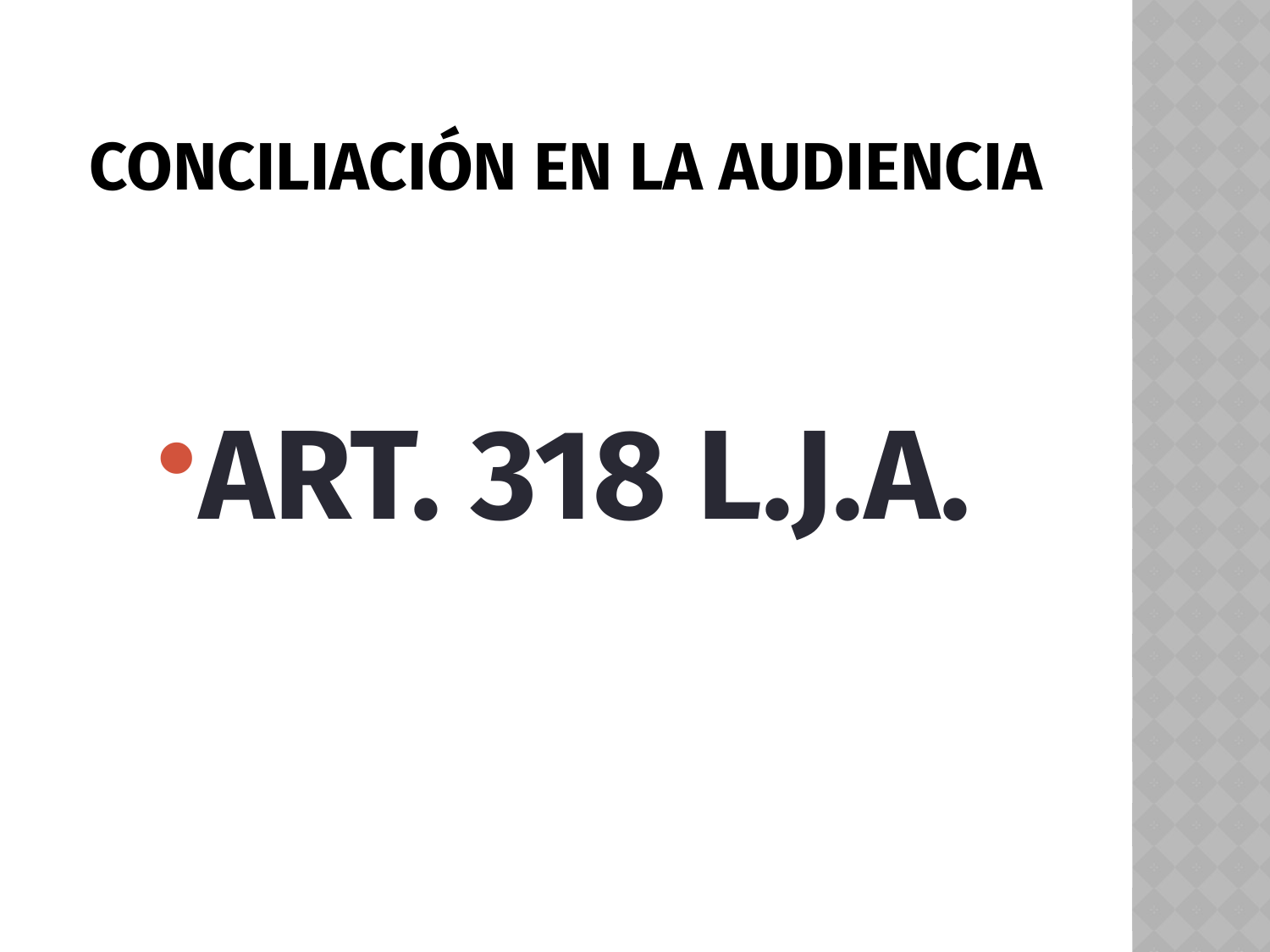

# CONCILIACIÓN EN LA AUDIENCIA

ART. 318 L.J.A.